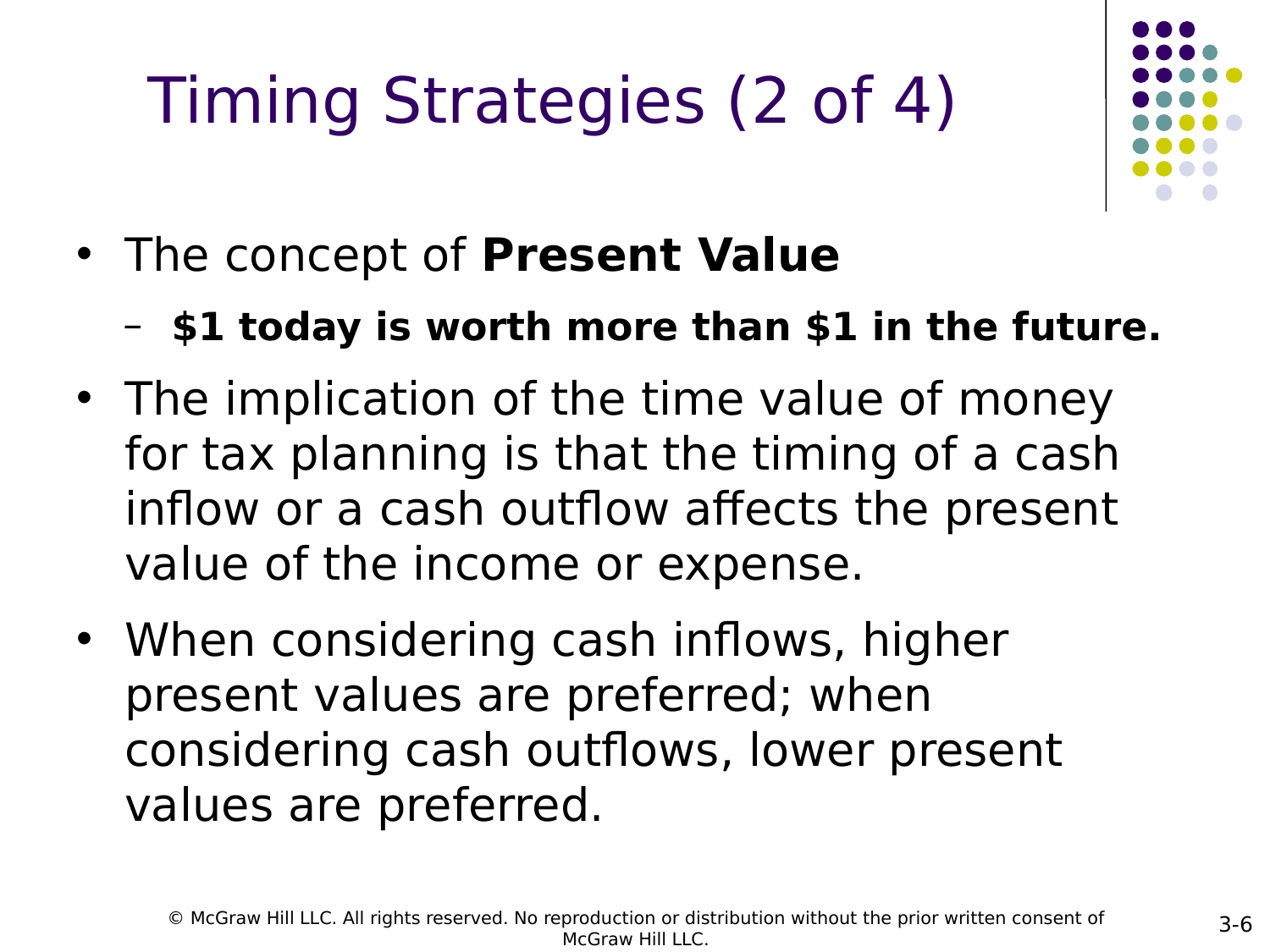

# Timing Strategies (2 of 4)
The concept of Present Value
$1 today is worth more than $1 in the future.
The implication of the time value of money for tax planning is that the timing of a cash inflow or a cash outflow affects the present value of the income or expense.
When considering cash inflows, higher present values are preferred; when considering cash outflows, lower present values are preferred.
3-6